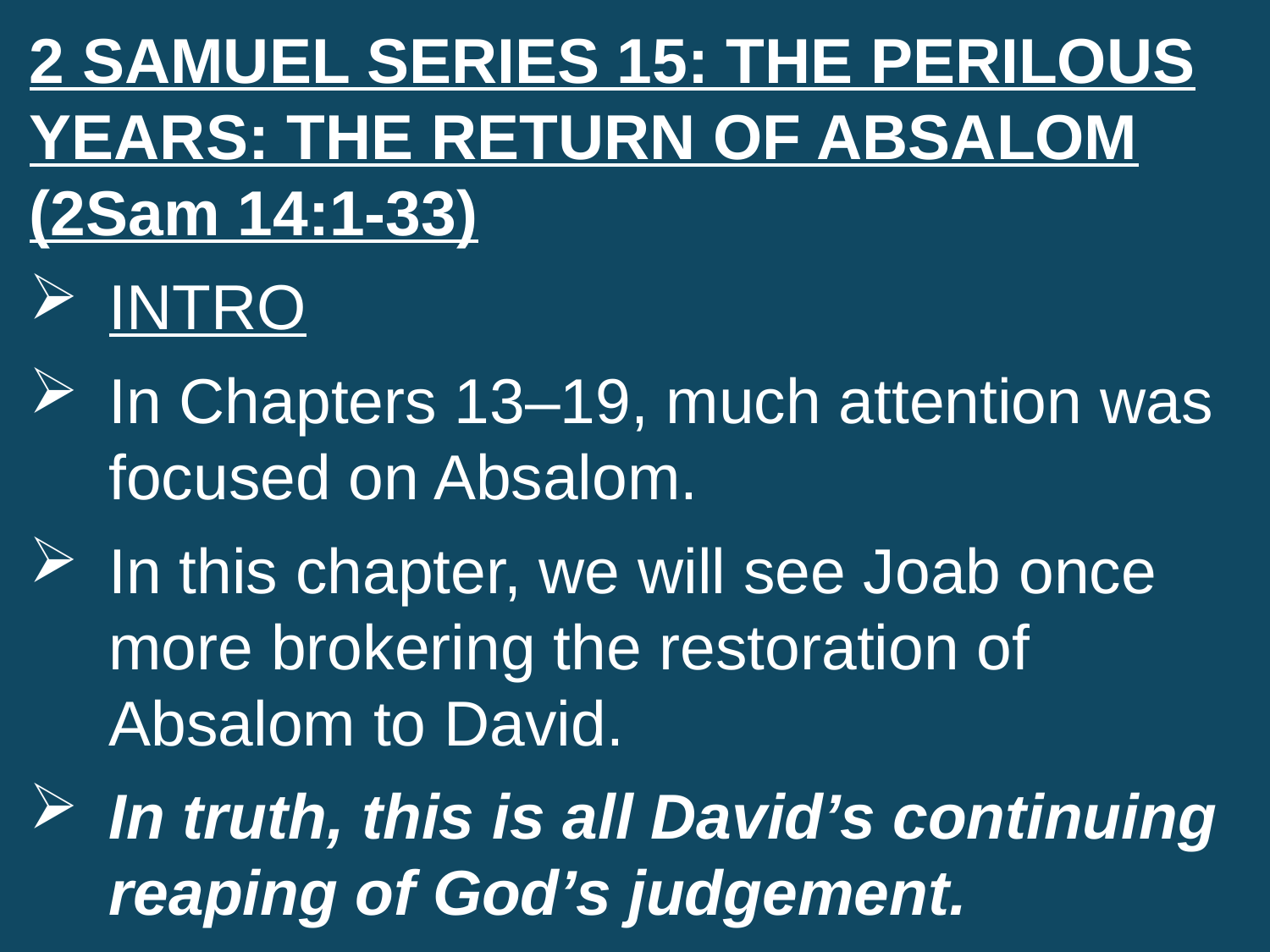

2 SAMUEL SERIES 15: THE PERILOUS YEARS: THE RETURN OF ABSALOM (2Sam 14:1-33)
INTRO
In Chapters 13–19, much attention was focused on Absalom.
In this chapter, we will see Joab once more brokering the restoration of Absalom to David.
In truth, this is all David’s continuing reaping of God’s judgement.